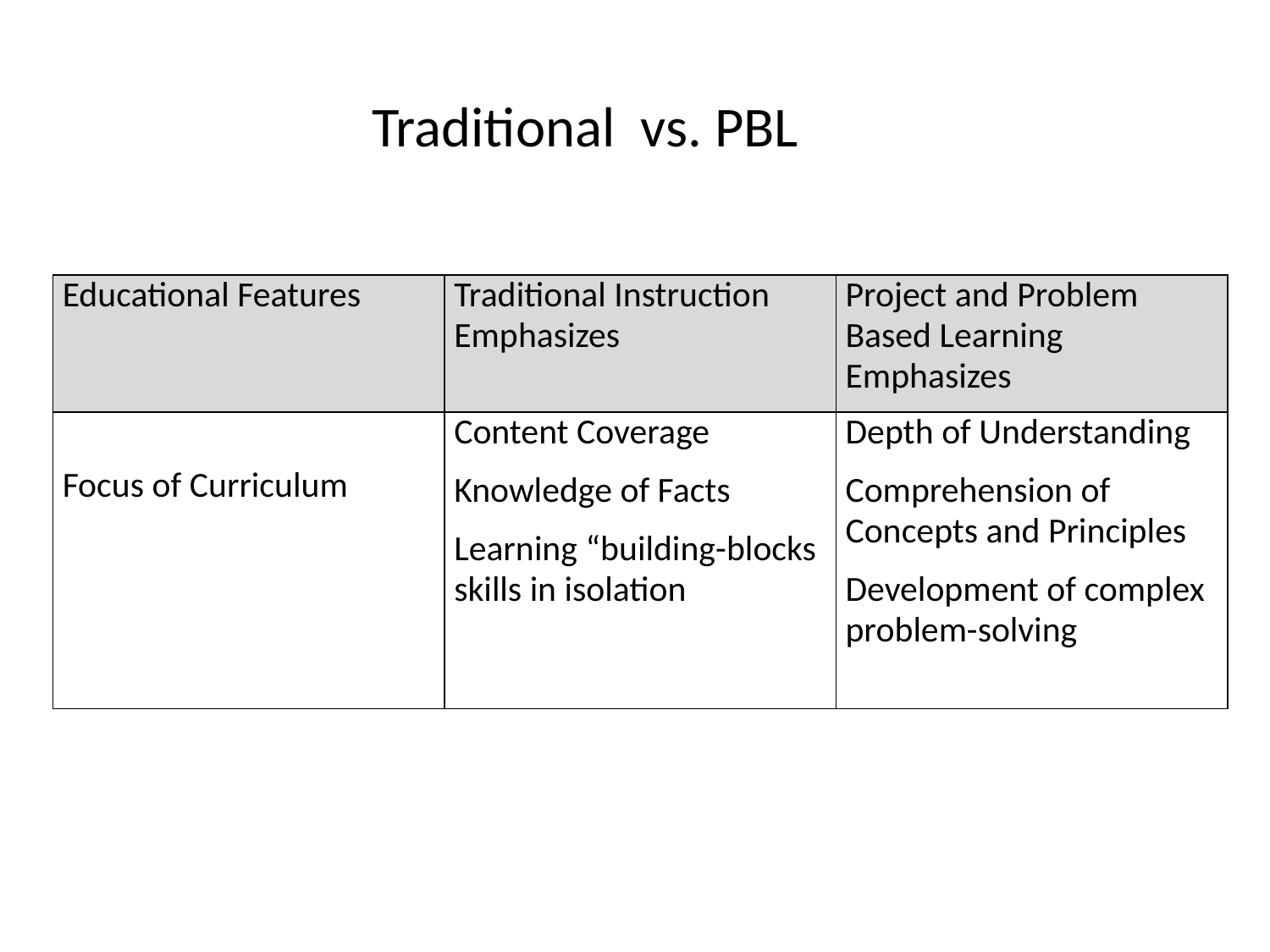

Traditional  vs. PBL
| Educational Features | Traditional Instruction Emphasizes | Project and Problem Based Learning Emphasizes |
| --- | --- | --- |
| Focus of Curriculum | Content Coverage Knowledge of Facts Learning “building-blocks skills in isolation | Depth of Understanding Comprehension of Concepts and Principles Development of complex problem-solving |